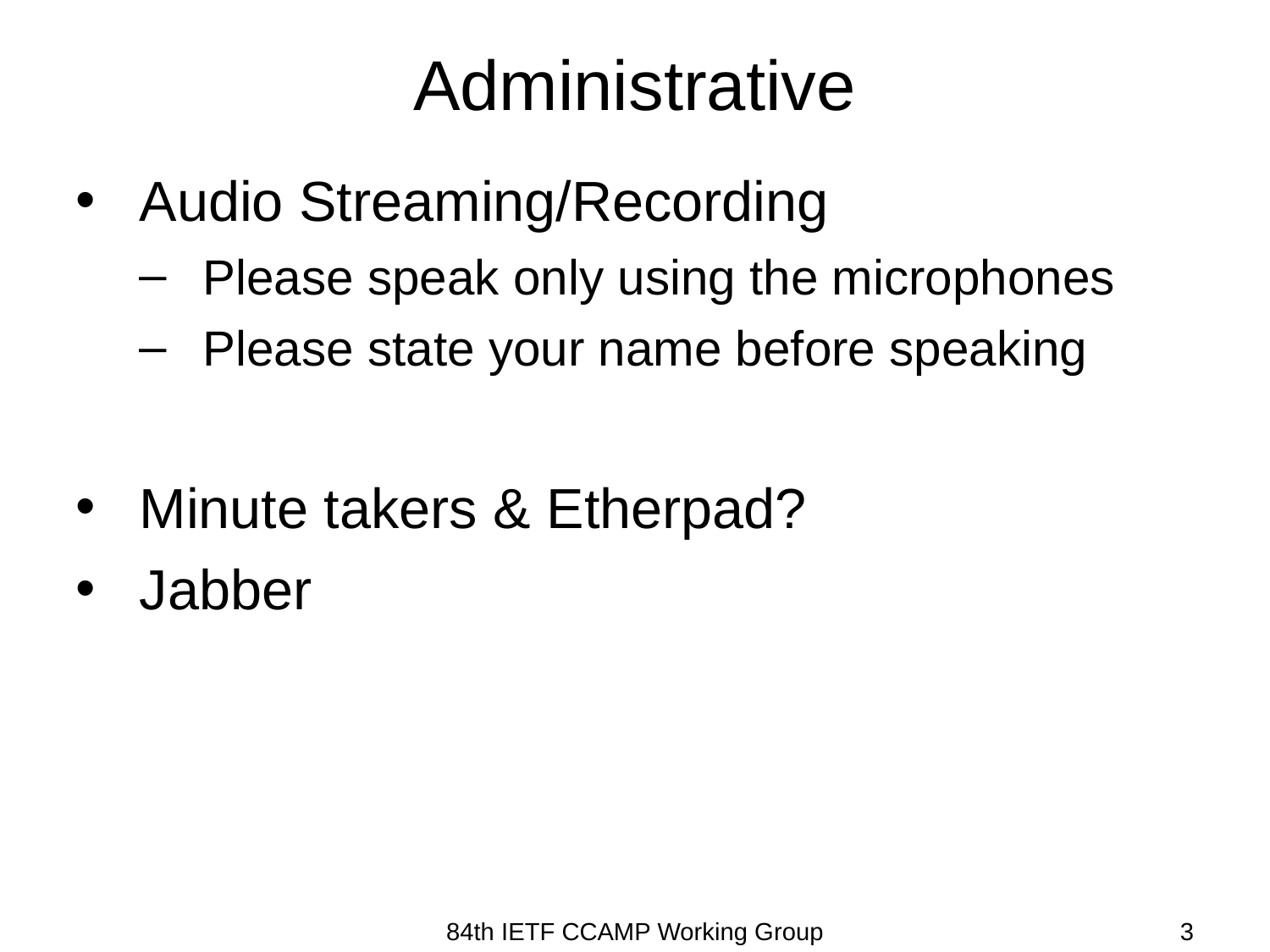

# Administrative
Audio Streaming/Recording
Please speak only using the microphones
Please state your name before speaking

Minute takers & Etherpad?
Jabber

84th IETF CCAMP Working Group
84th IETF CCAMP Working Group
3